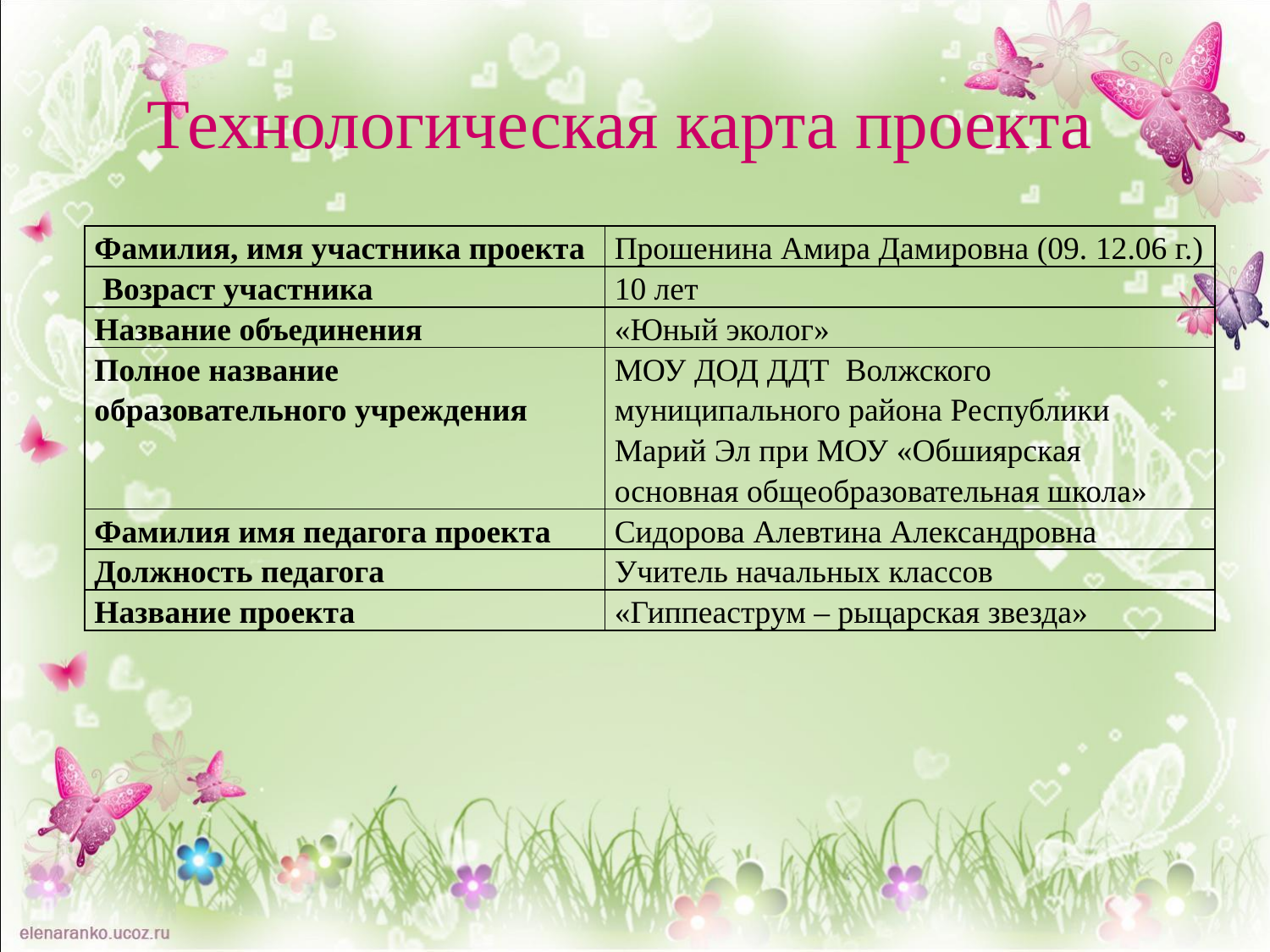

# Технологическая карта проекта
| Фамилия, имя участника проекта | Прошенина Амира Дамировна (09. 12.06 г.) |
| --- | --- |
| Возраст участника | 10 лет |
| Название объединения | «Юный эколог» |
| Полное название образовательного учреждения | МОУ ДОД ДДТ Волжского муниципального района Республики Марий Эл при МОУ «Обшиярская основная общеобразовательная школа» |
| Фамилия имя педагога проекта | Сидорова Алевтина Александровна |
| Должность педагога | Учитель начальных классов |
| Название проекта | «Гиппеаструм – рыцарская звезда» |